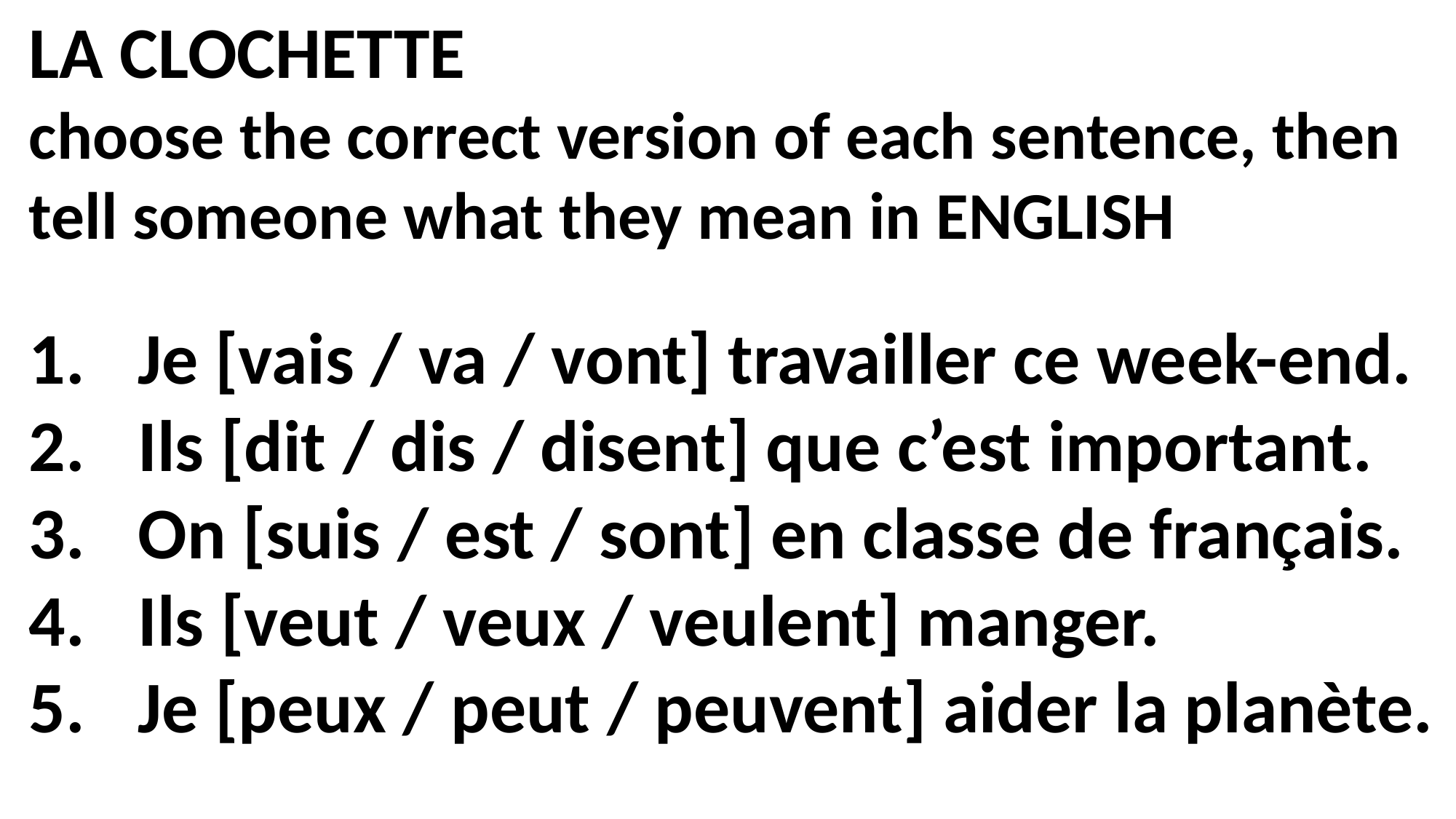

LA CLOCHETTE
choose the correct version of each sentence, then tell someone what they mean in ENGLISH

Je [vais / va / vont] travailler ce week-end.
Ils [dit / dis / disent] que c’est important.
On [suis / est / sont] en classe de français.
Ils [veut / veux / veulent] manger.
Je [peux / peut / peuvent] aider la planète.